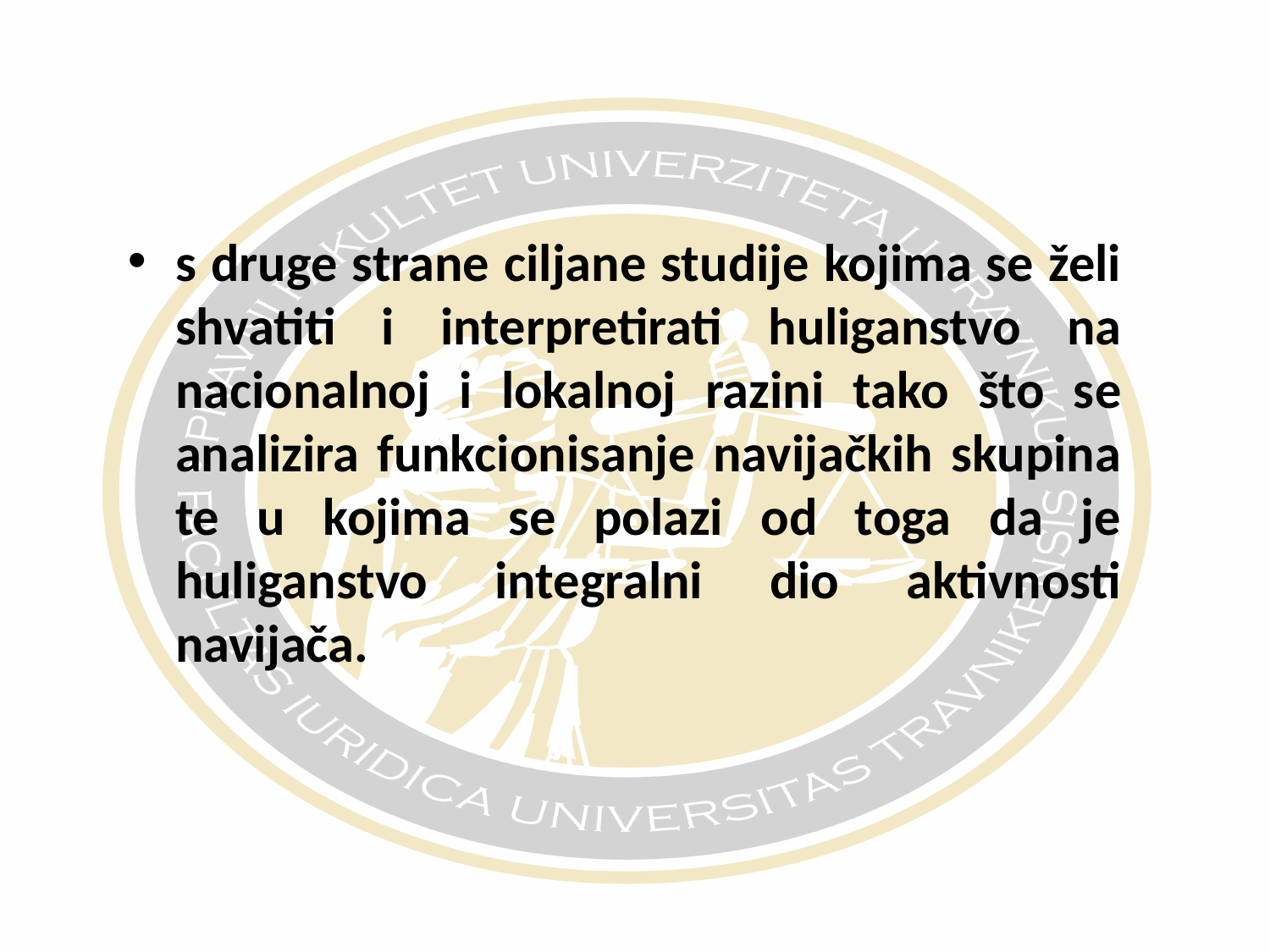

#
s druge strane ciljane studije kojima se želi shvatiti i interpretirati huliganstvo na nacionalnoj i lokalnoj razini tako što se analizira funkcionisanje navijačkih skupina te u kojima se polazi od toga da je huliganstvo integralni dio aktivnosti navijača.